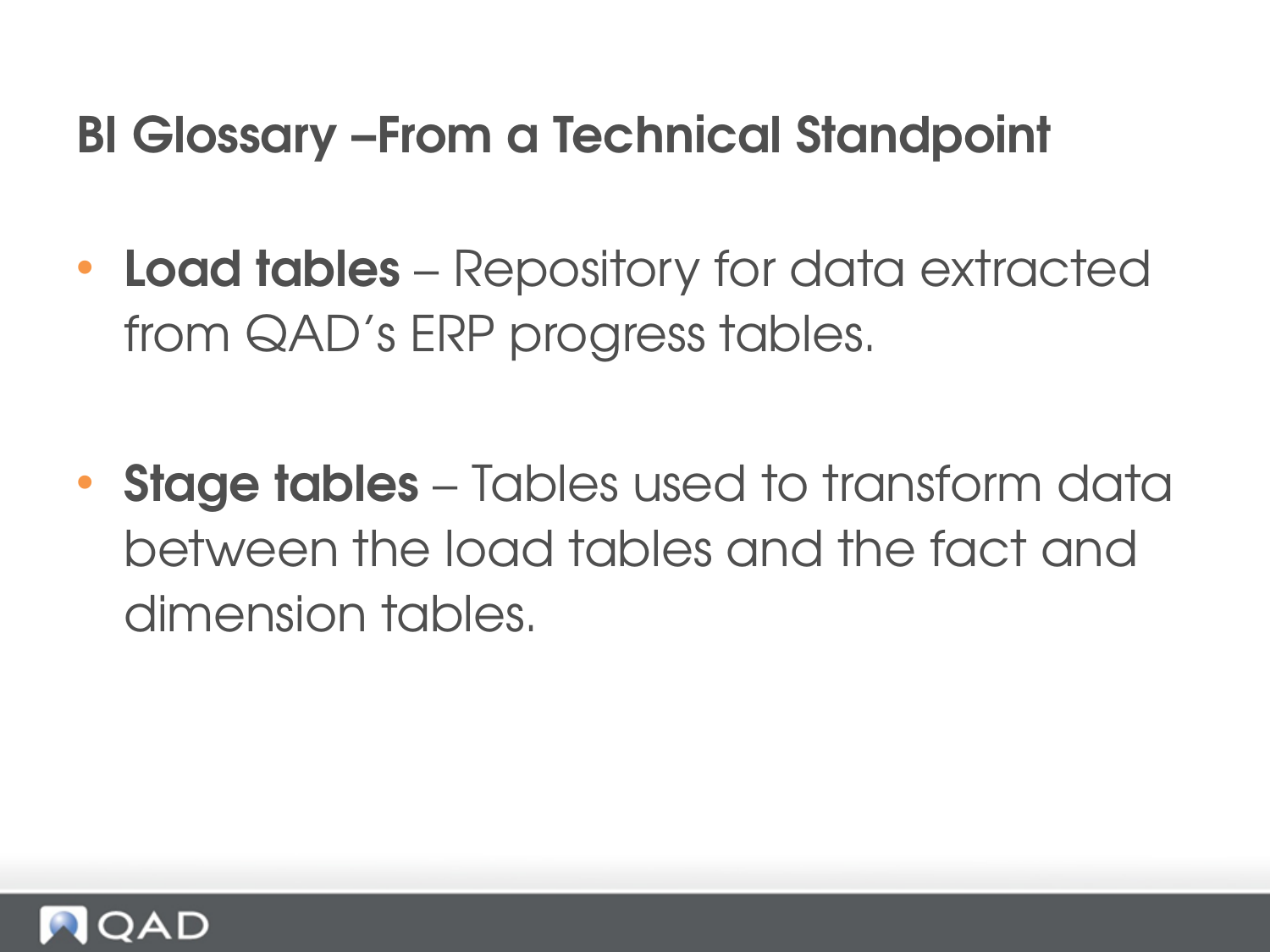

# BI Glossary –From a Technical Standpoint
Load tables – Repository for data extracted from QAD’s ERP progress tables.

Stage tables – Tables used to transform data between the load tables and the fact and dimension tables.